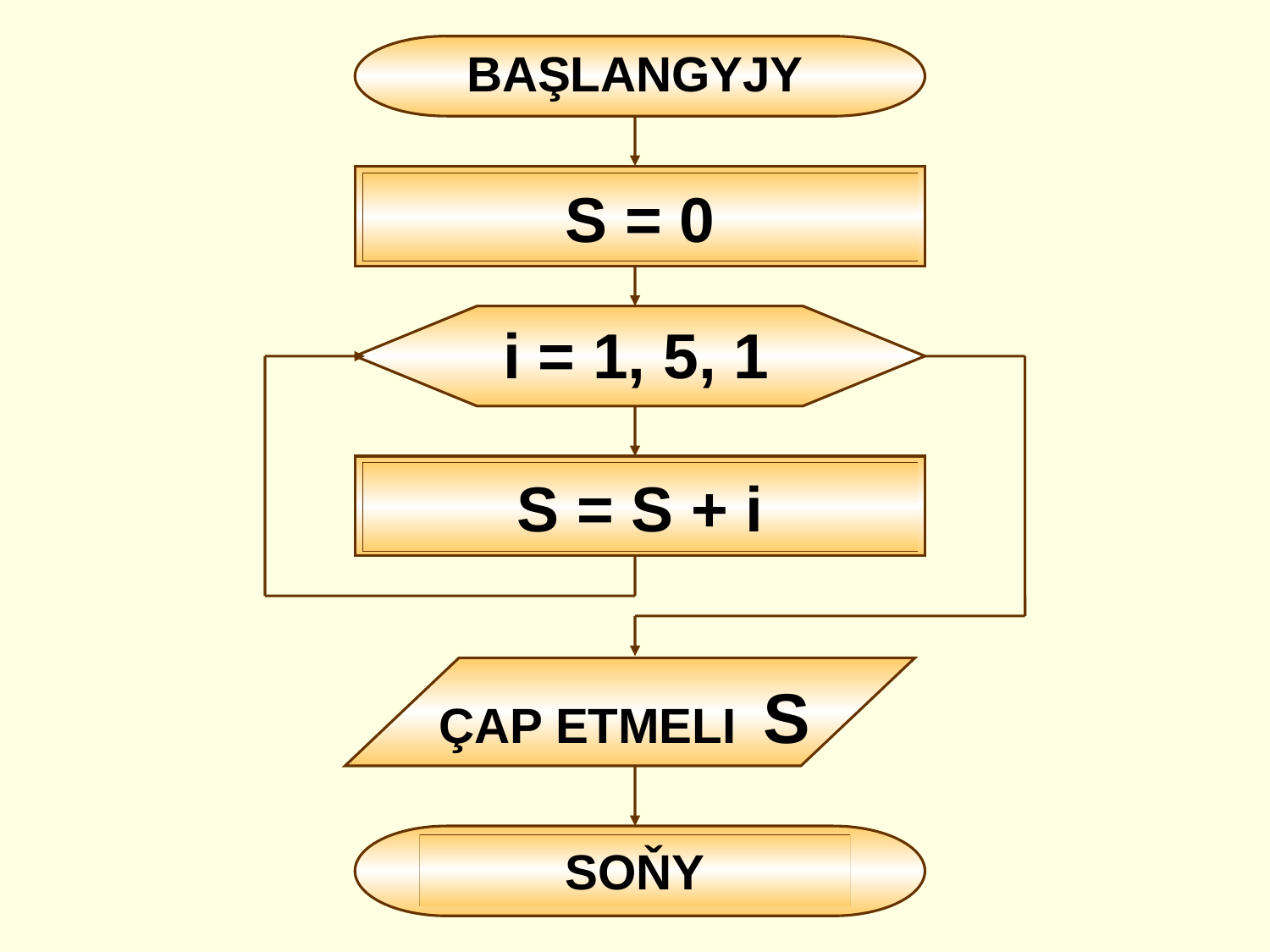

BAŞLANGYJY

S = 0

i = 1, 5, 1

S = S + i

     ÇAP ETMELI  S

SOŇY